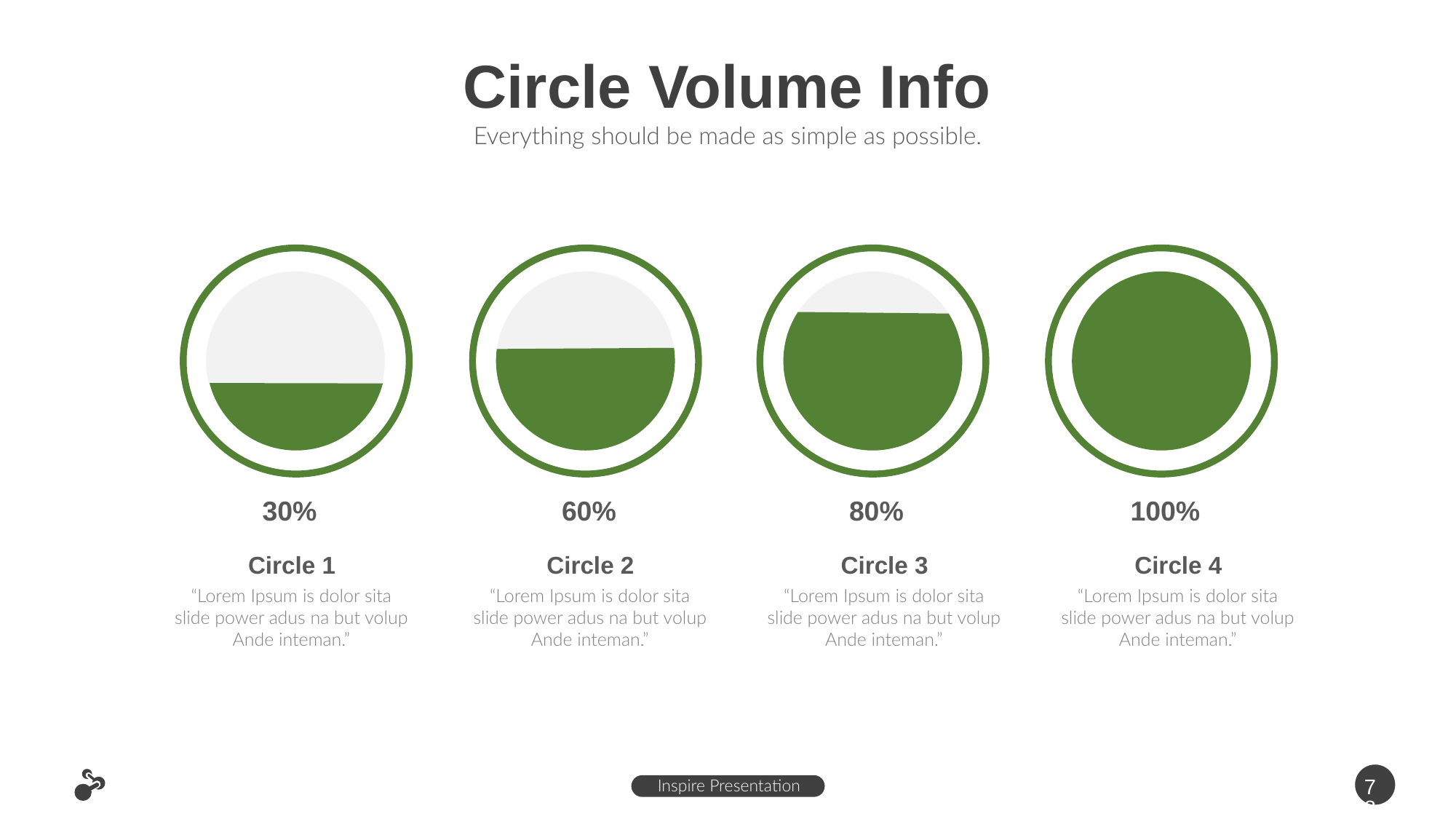

Circle Volume Info
Everything should be made as simple as possible.

30%
60%
80%
100%
Circle 1
“Lorem Ipsum is dolor sita slide power adus na but volup
Ande inteman.”
Circle 2
“Lorem Ipsum is dolor sita slide power adus na but volup
Ande inteman.”
Circle 3
“Lorem Ipsum is dolor sita slide power adus na but volup
Ande inteman.”
Circle 4
“Lorem Ipsum is dolor sita slide power adus na but volup
Ande inteman.”

78

Inspire Presentation